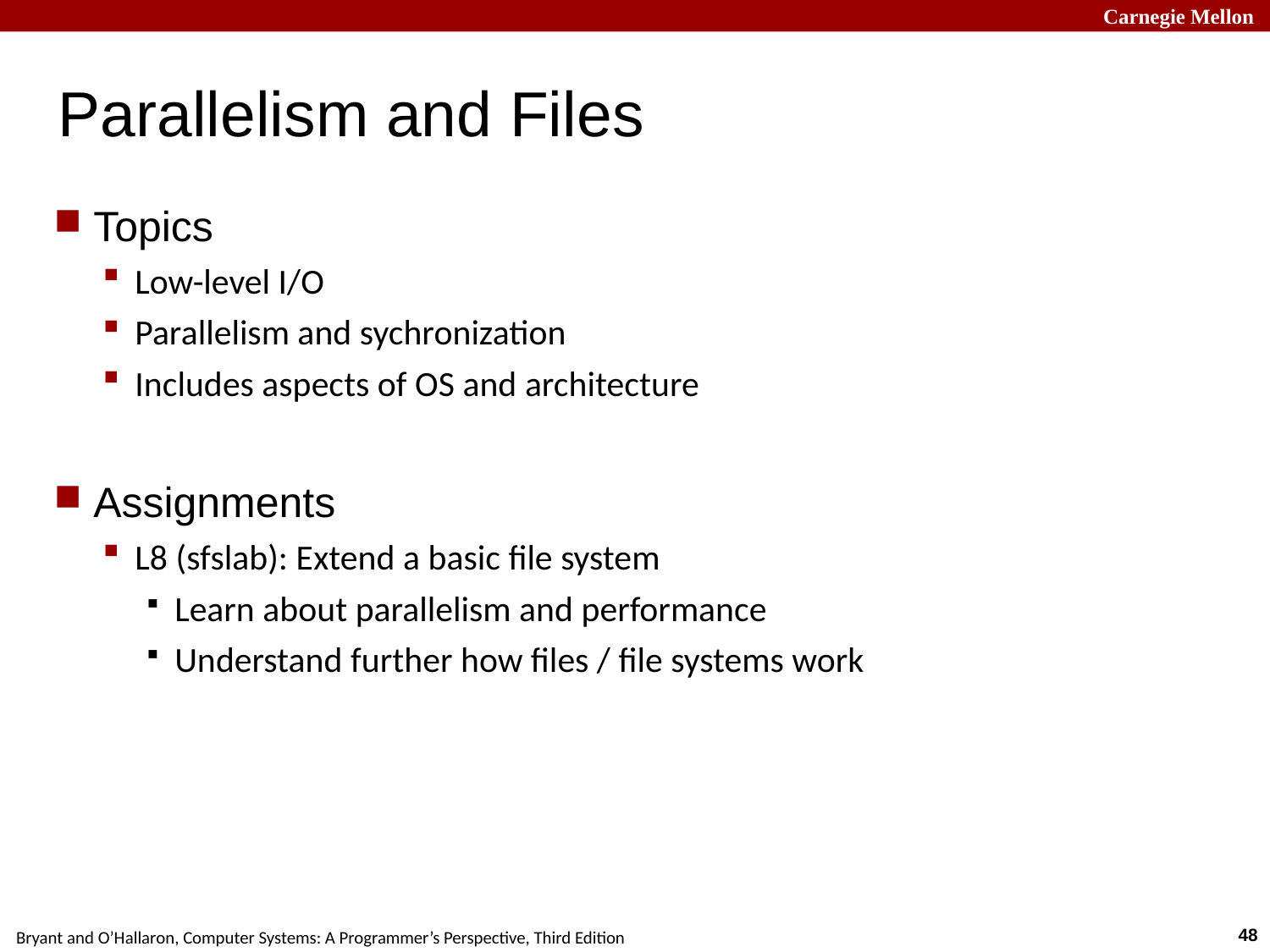

# Parallelism and Files
Topics
Low-level I/O
Parallelism and sychronization
Includes aspects of OS and architecture

Assignments
L8 (sfslab): Extend a basic file system
Learn about parallelism and performance
Understand further how files / file systems work